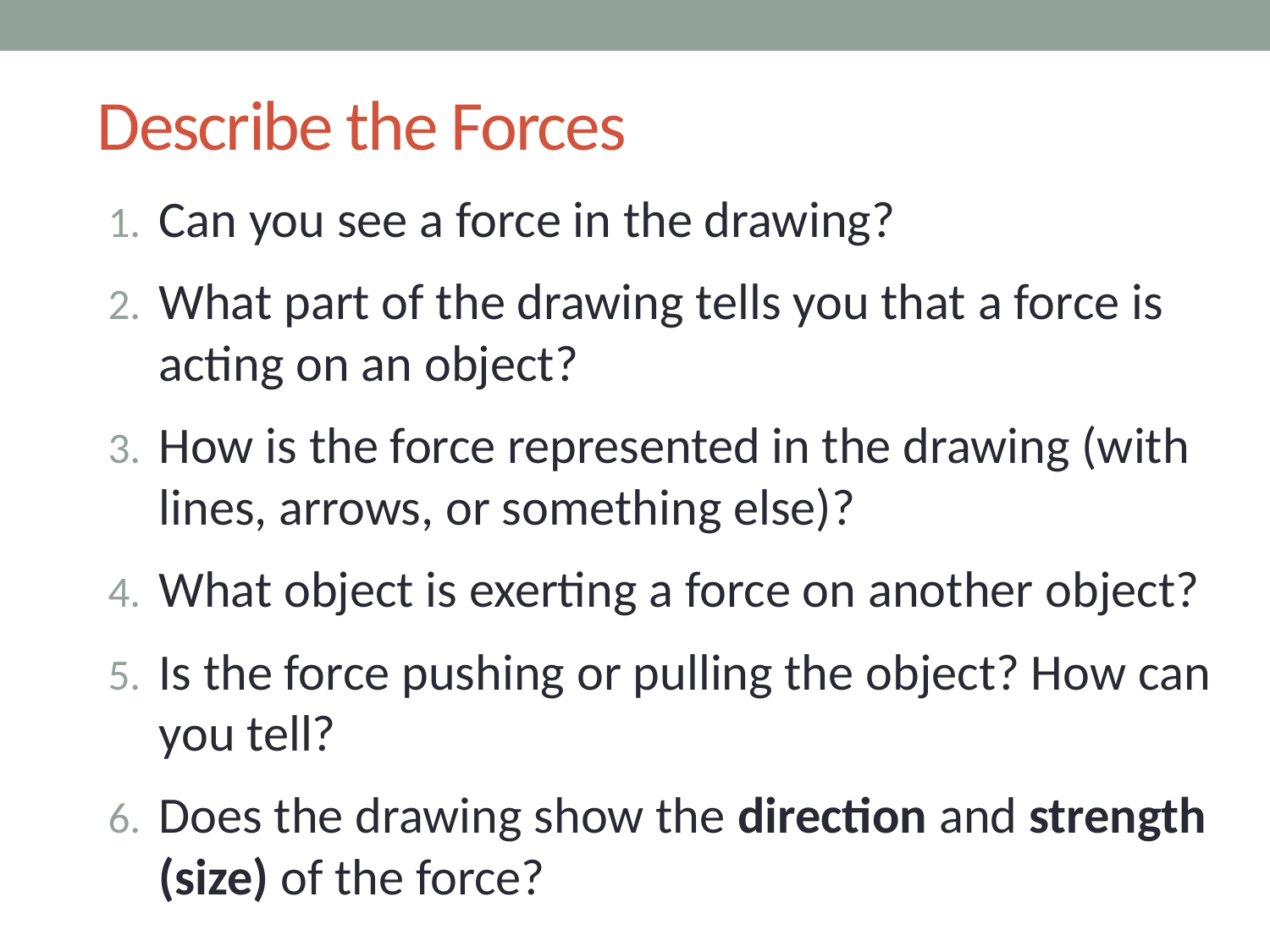

# Describe the Forces
Can you see a force in the drawing?
What part of the drawing tells you that a force is acting on an object?
How is the force represented in the drawing (with lines, arrows, or something else)?
What object is exerting a force on another object?
Is the force pushing or pulling the object? How can you tell?
Does the drawing show the direction and strength (size) of the force?